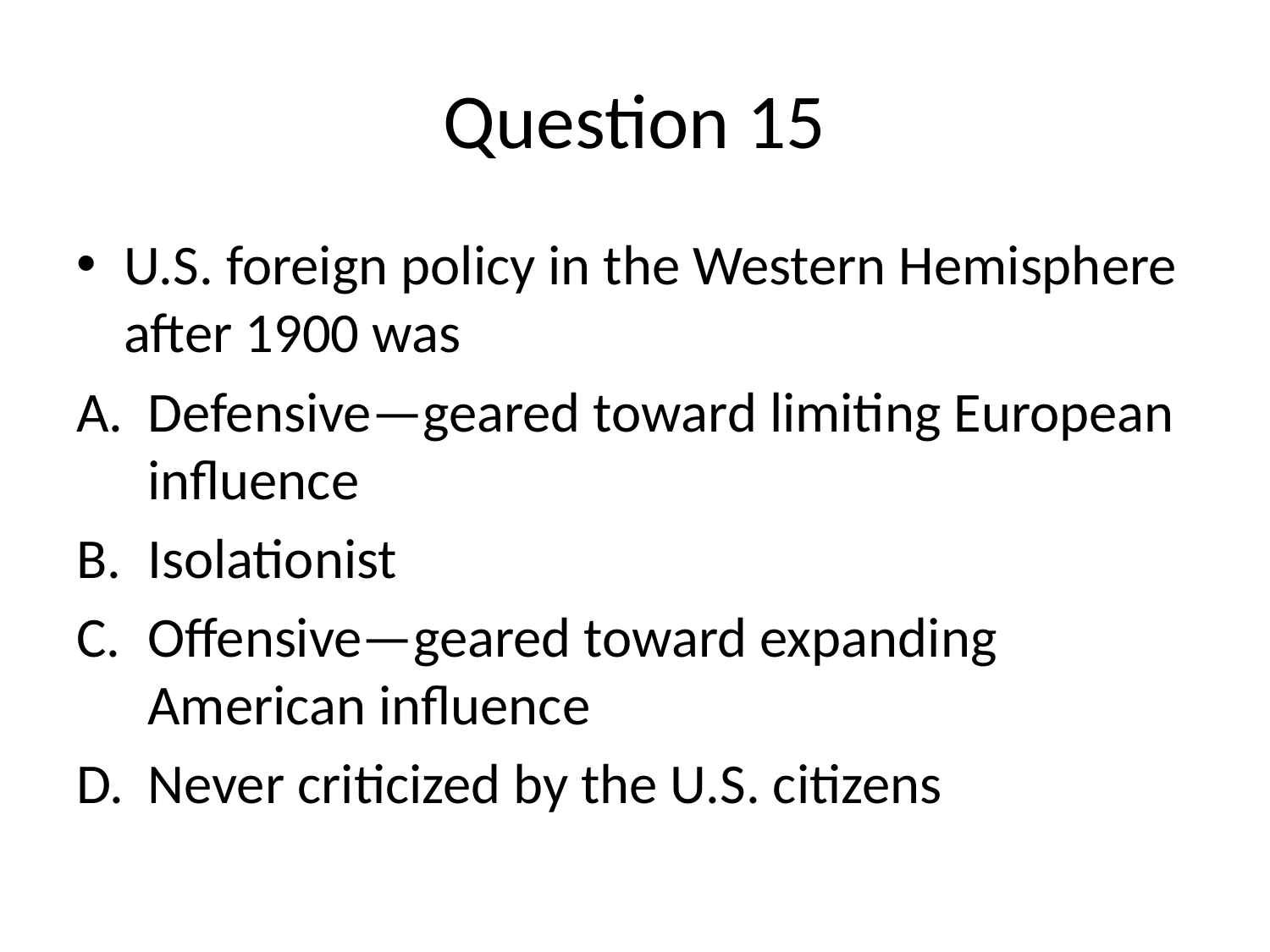

# Question 15
U.S. foreign policy in the Western Hemisphere after 1900 was
Defensive—geared toward limiting European influence
Isolationist
Offensive—geared toward expanding American influence
Never criticized by the U.S. citizens